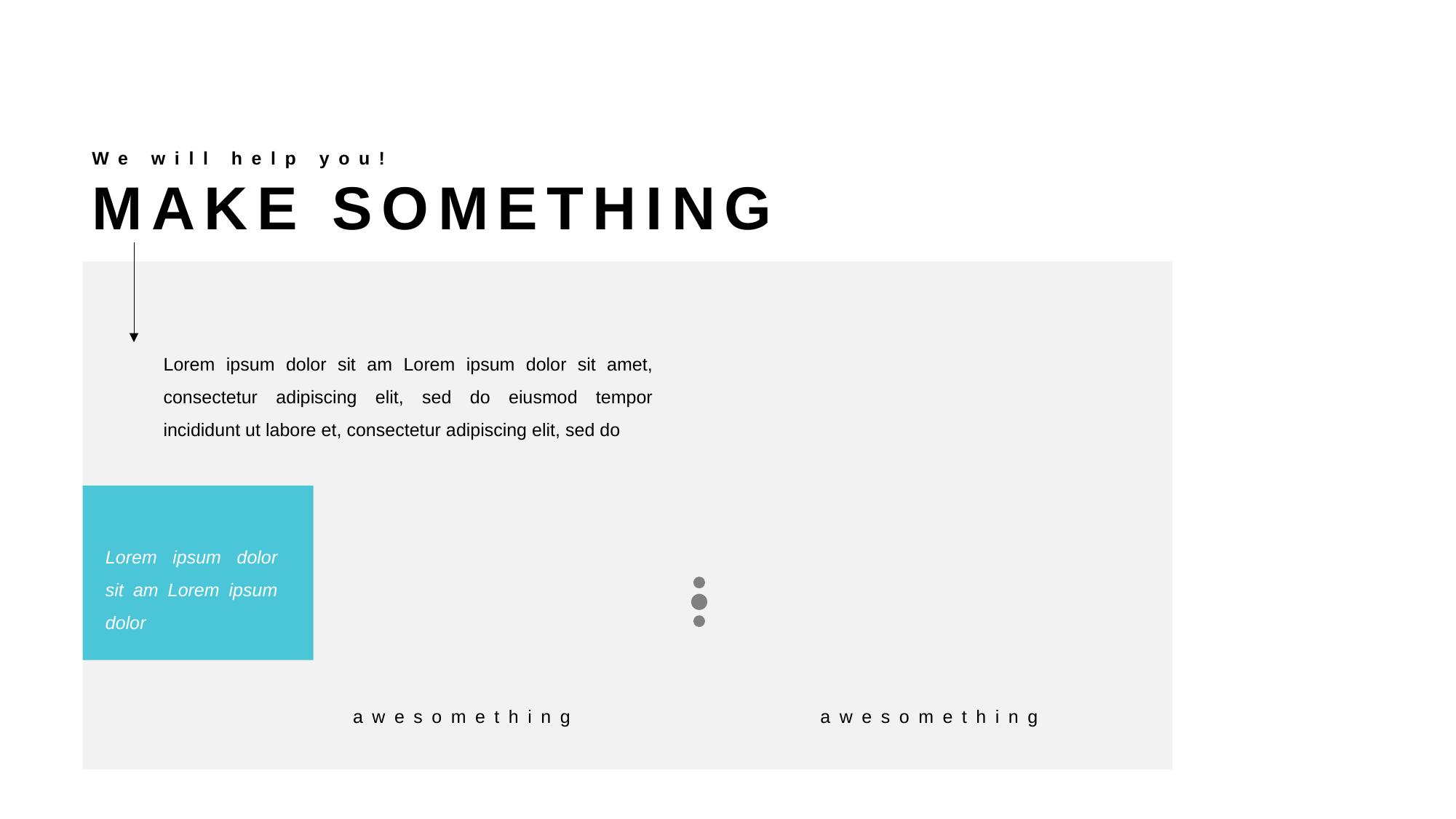

We will help you!
MAKE SOMETHING

Lorem ipsum dolor sit am Lorem ipsum dolor sit amet, consectetur adipiscing elit, sed do eiusmod tempor incididunt ut labore et, consectetur adipiscing elit, sed do

Lorem ipsum dolor sit am Lorem ipsum dolor

awesomething
awesomething